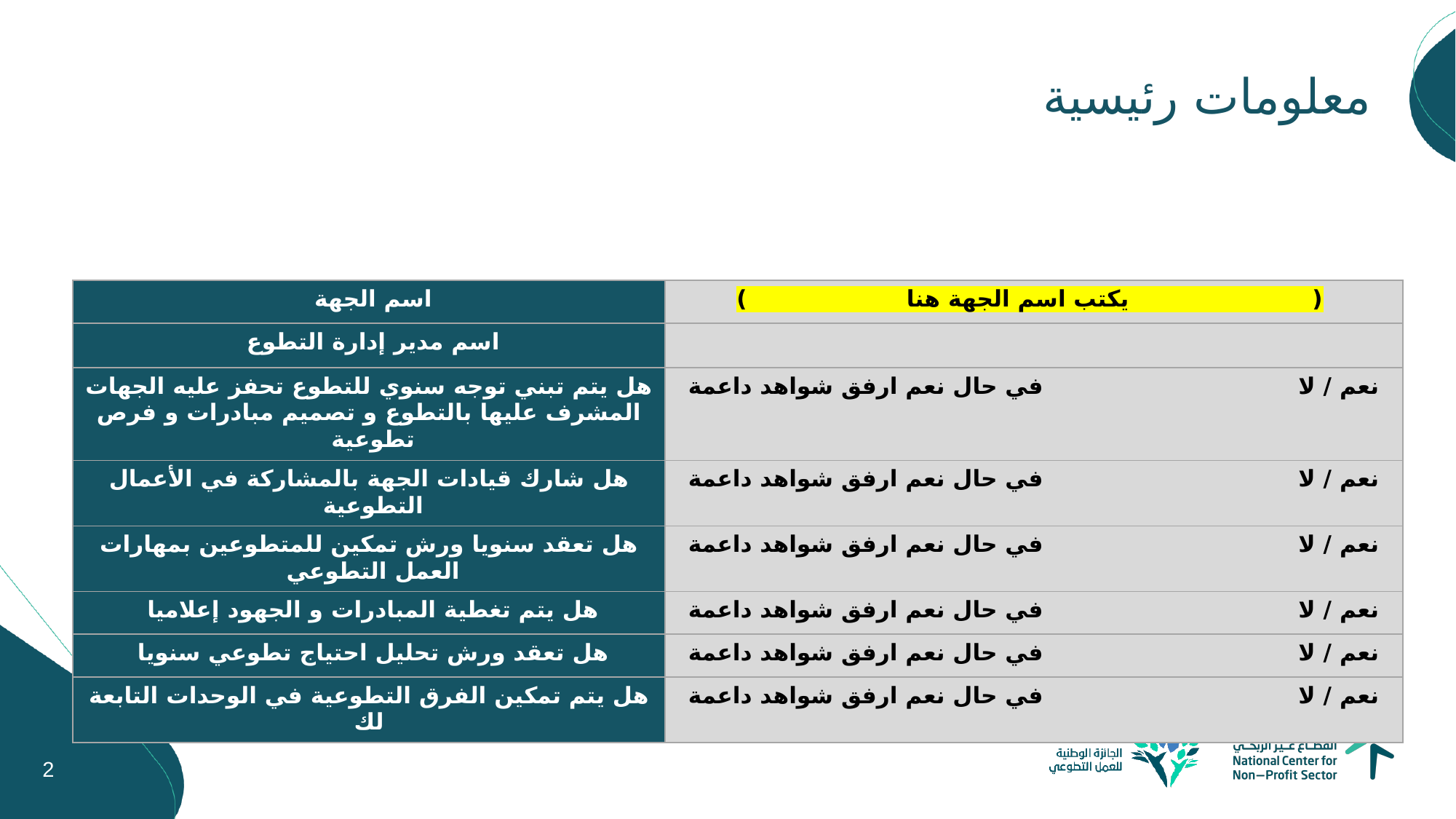

معلومات رئيسية

نبذة تعريفية
| اسم الجهة | ( يكتب اسم الجهة هنا ) |
| --- | --- |
| اسم مدير إدارة التطوع |  |
| هل يتم تبني توجه سنوي للتطوع تحفز عليه الجهات المشرف عليها بالتطوع و تصميم مبادرات و فرص تطوعية | نعم / لا في حال نعم ارفق شواهد داعمة |
| هل شارك قيادات الجهة بالمشاركة في الأعمال التطوعية | نعم / لا في حال نعم ارفق شواهد داعمة |
| هل تعقد سنويا ورش تمكين للمتطوعين بمهارات العمل التطوعي | نعم / لا في حال نعم ارفق شواهد داعمة |
| هل يتم تغطية المبادرات و الجهود إعلاميا | نعم / لا في حال نعم ارفق شواهد داعمة |
| هل تعقد ورش تحليل احتياج تطوعي سنويا | نعم / لا في حال نعم ارفق شواهد داعمة |
| هل يتم تمكين الفرق التطوعية في الوحدات التابعة لك | نعم / لا في حال نعم ارفق شواهد داعمة |